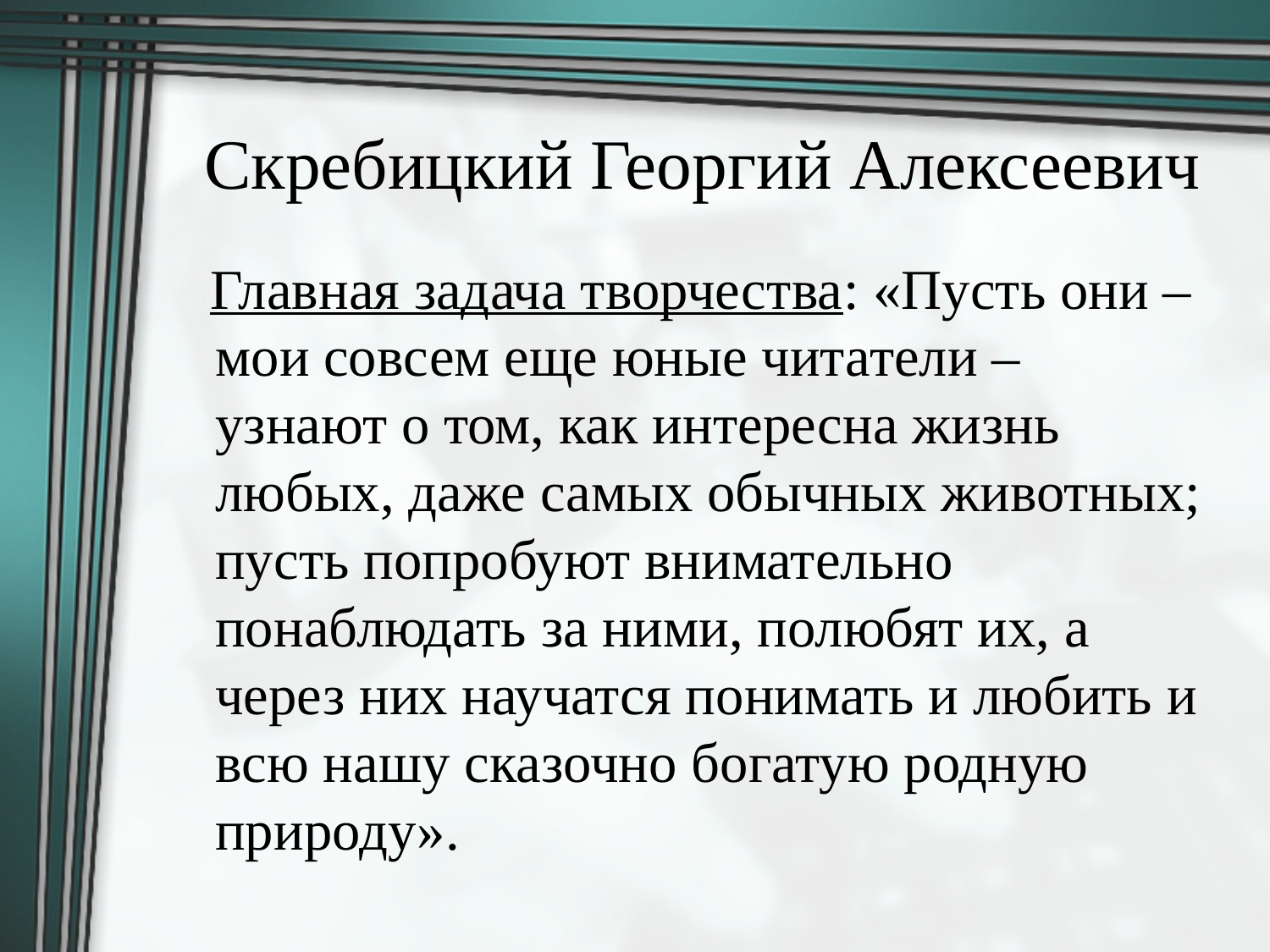

# Скребицкий Георгий Алексеевич
   Главная задача творчества: «Пусть они – мои совсем еще юные читатели – узнают о том, как интересна жизнь любых, даже самых обычных животных; пусть попробуют внимательно понаблюдать за ними, полюбят их, а через них научатся понимать и любить и всю нашу сказочно богатую родную природу».